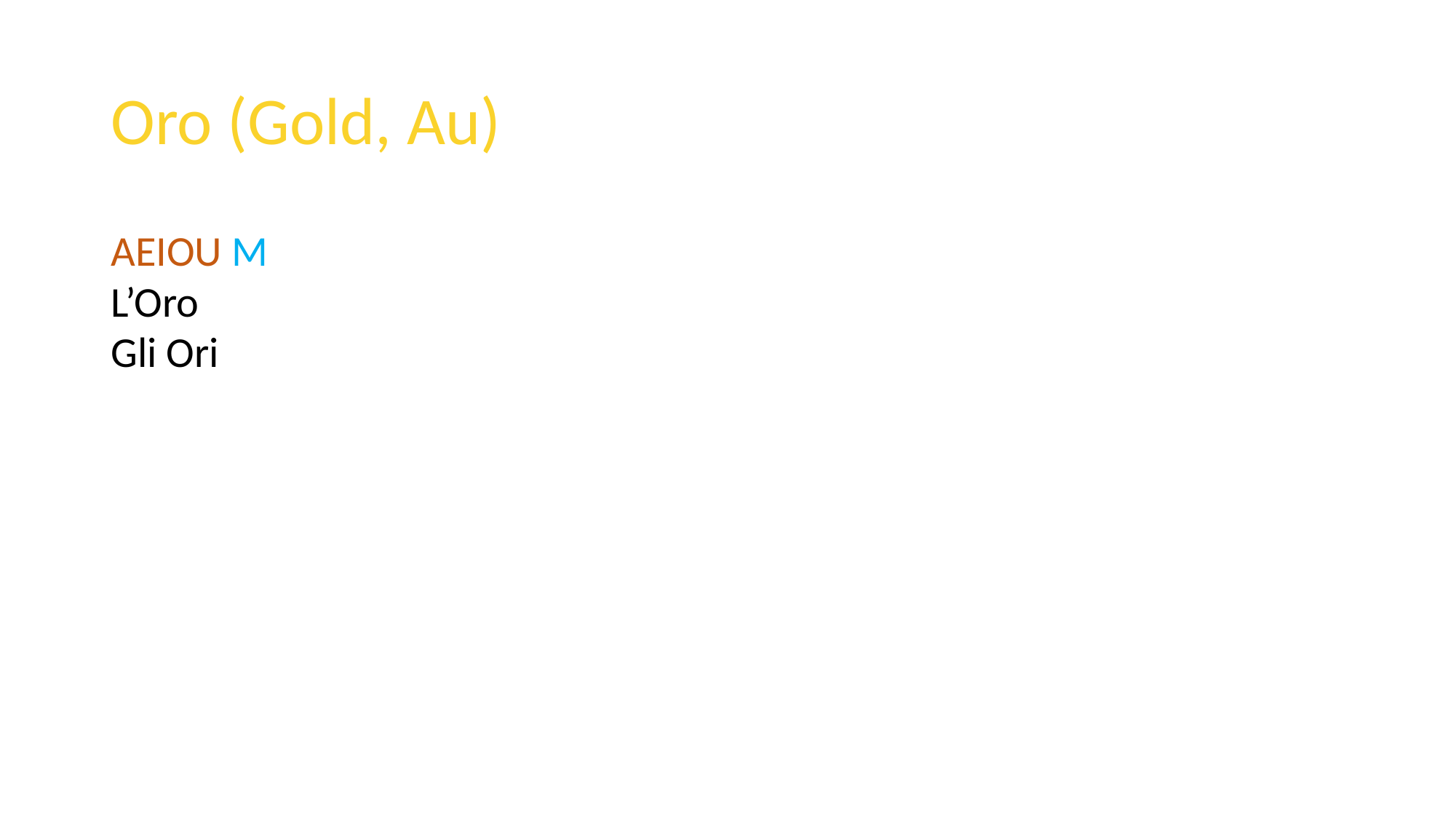

# Oro (Gold, Au)
AEIOU M
L’Oro
Gli Ori